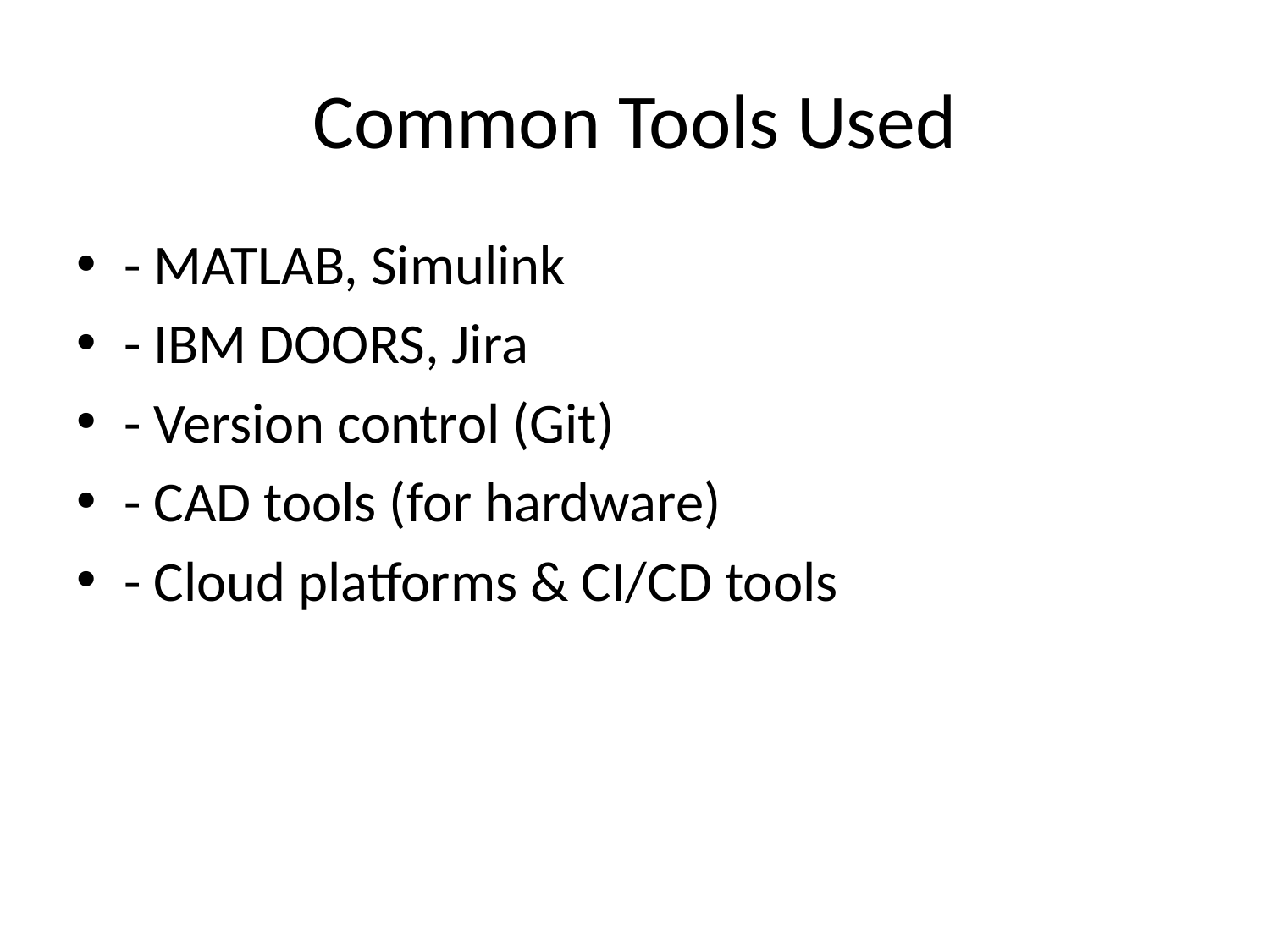

# Common Tools Used
- MATLAB, Simulink
- IBM DOORS, Jira
- Version control (Git)
- CAD tools (for hardware)
- Cloud platforms & CI/CD tools